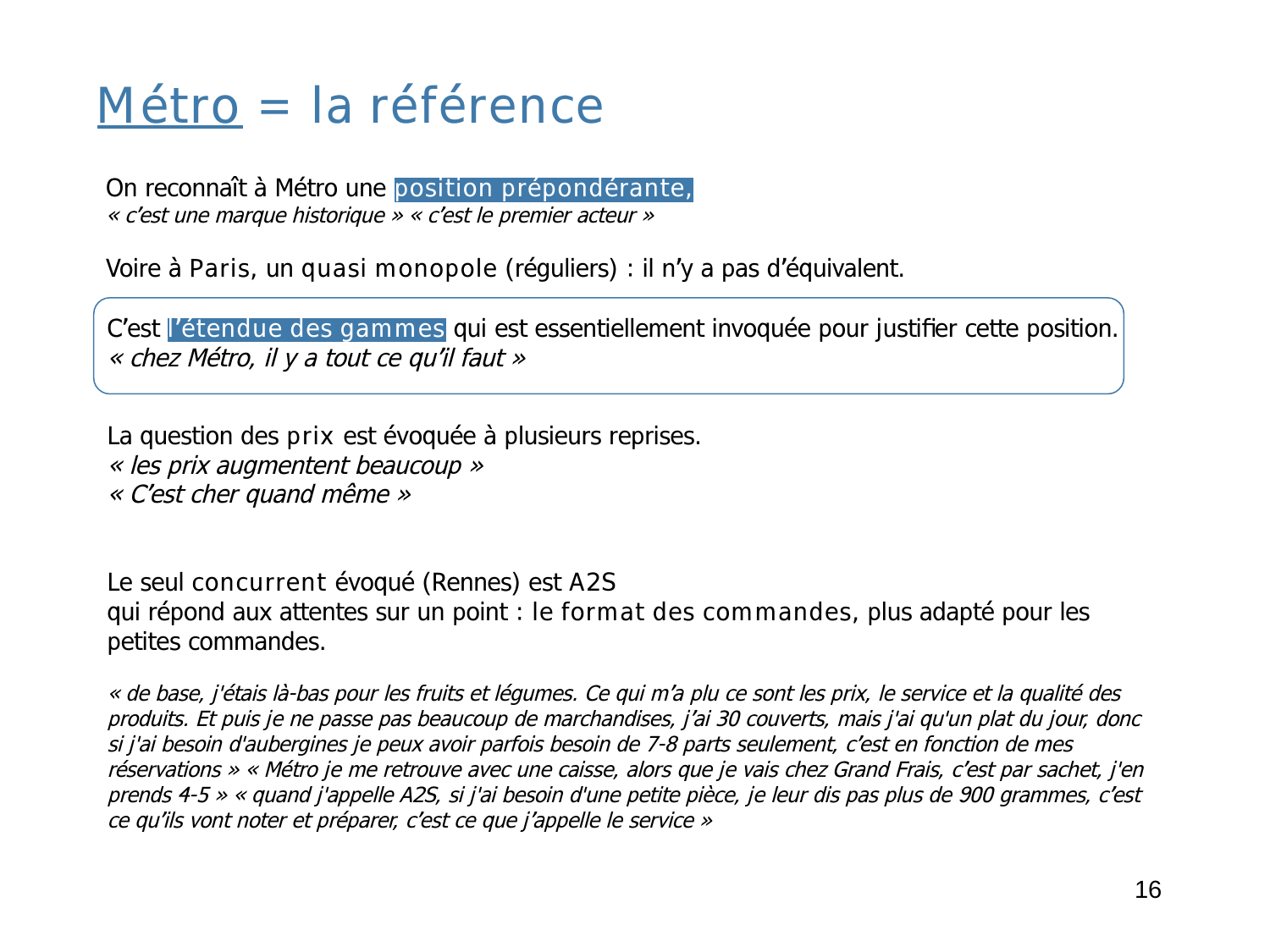

Métro = la référence
On reconnaît à Métro une position prépondérante,
« c’est une marque historique » « c’est le premier acteur »

Voire à Paris, un quasi monopole (réguliers) : il n’y a pas d’équivalent.

C’est l’étendue des gammes qui est essentiellement invoquée pour justifier cette position.
« chez Métro, il y a tout ce qu’il faut »
La question des prix est évoquée à plusieurs reprises.
« les prix augmentent beaucoup »
« C’est cher quand même »
Le seul concurrent évoqué (Rennes) est A2S
qui répond aux attentes sur un point : le format des commandes, plus adapté pour les petites commandes.

« de base, j'étais là-bas pour les fruits et légumes. Ce qui m’a plu ce sont les prix, le service et la qualité des produits. Et puis je ne passe pas beaucoup de marchandises, j’ai 30 couverts, mais j'ai qu'un plat du jour, donc si j'ai besoin d'aubergines je peux avoir parfois besoin de 7-8 parts seulement, c’est en fonction de mes réservations » « Métro je me retrouve avec une caisse, alors que je vais chez Grand Frais, c’est par sachet, j'en prends 4-5 » « quand j'appelle A2S, si j'ai besoin d'une petite pièce, je leur dis pas plus de 900 grammes, c’est ce qu’ils vont noter et préparer, c’est ce que j’appelle le service »
16